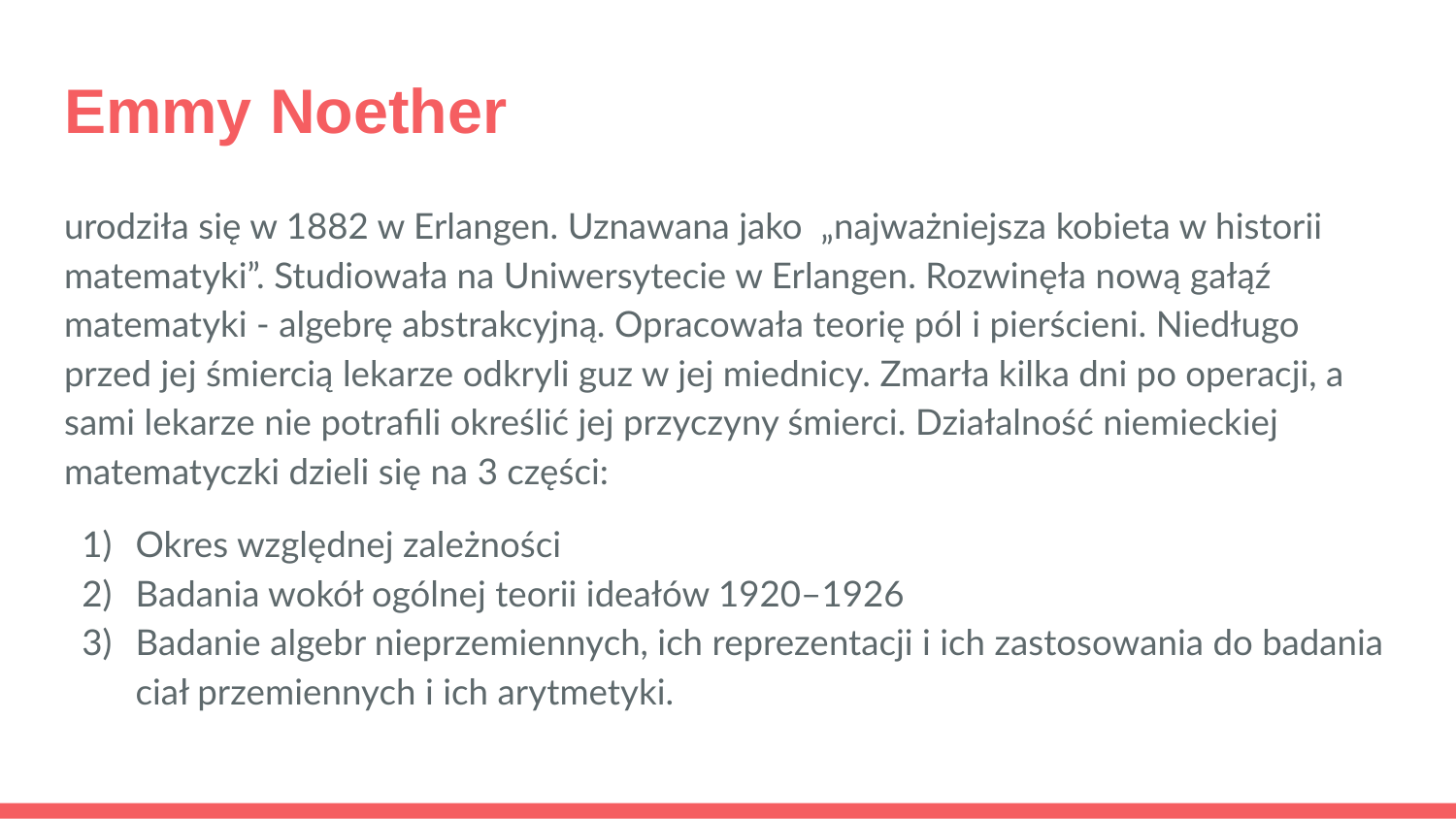

# Emmy Noether
urodziła się w 1882 w Erlangen. Uznawana jako  „najważniejsza kobieta w historii matematyki”. Studiowała na Uniwersytecie w Erlangen. Rozwinęła nową gałąź matematyki - algebrę abstrakcyjną. Opracowała teorię pól i pierścieni. Niedługo przed jej śmiercią lekarze odkryli guz w jej miednicy. Zmarła kilka dni po operacji, a sami lekarze nie potrafili określić jej przyczyny śmierci. Działalność niemieckiej matematyczki dzieli się na 3 części:
Okres względnej zależności
Badania wokół ogólnej teorii ideałów 1920–1926
Badanie algebr nieprzemiennych, ich reprezentacji i ich zastosowania do badania ciał przemiennych i ich arytmetyki.